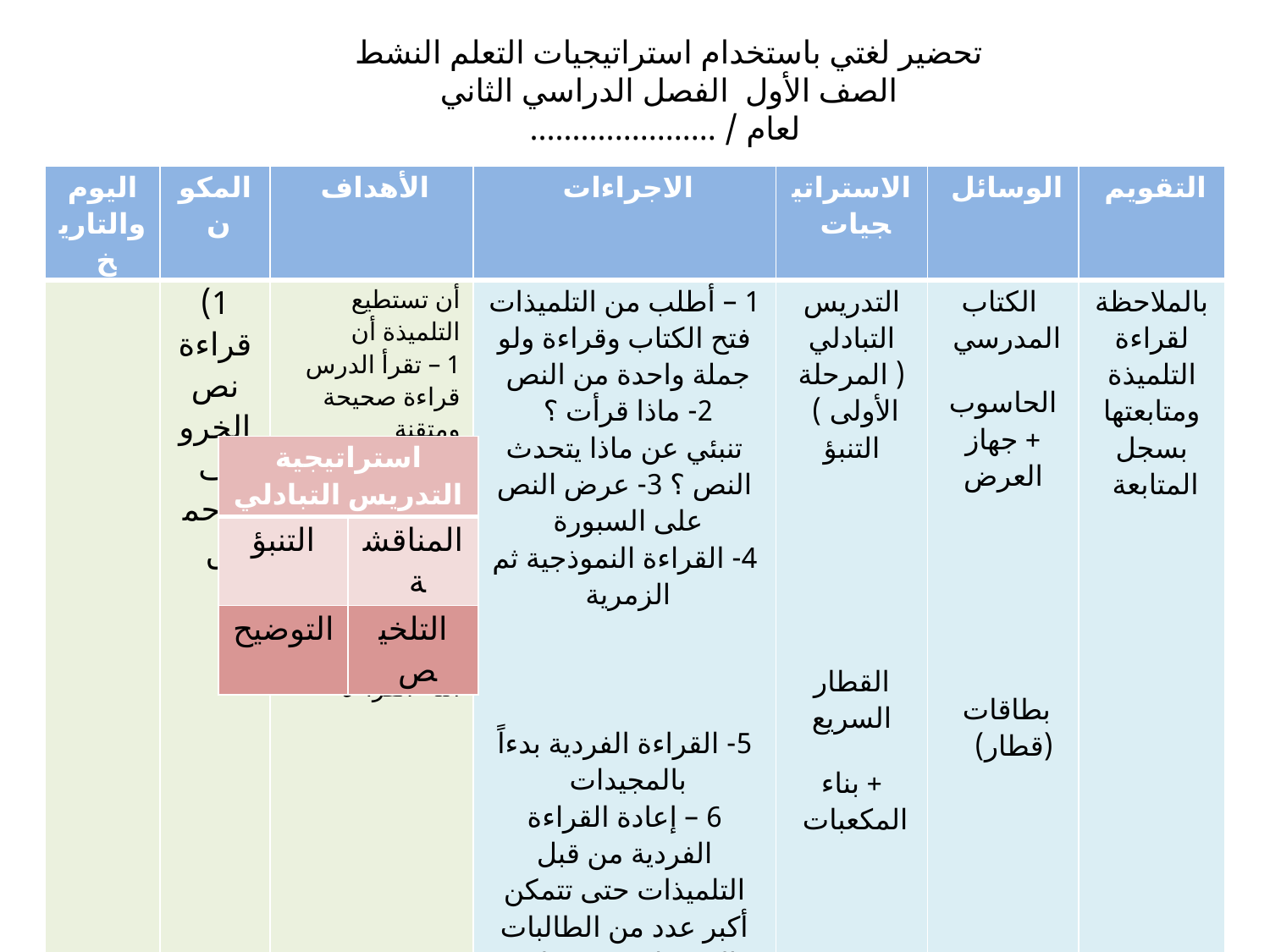

تحضير لغتي باستخدام استراتيجيات التعلم النشط
الصف الأول  الفصل الدراسي الثاني  لعام / ......................

| اليوم والتاريخ | المكون | الأهداف | الاجراءات | الاستراتيجيات | الوسائل | التقويم |
| --- | --- | --- | --- | --- | --- | --- |
|  | 1) قراءة نص الخروف الأحمق | أن تستطيع التلميذة أن 1 – تقرأ الدرس قراءة صحيحة ومتقنة 2 – تصوب الخطأ الذي تقع فيه زميلاتها 3- تحرص على الملاحظة الجيدة 4 – تحرص على التلوين الصوتي أثناء القراءة | 1 – أطلب من التلميذات فتح الكتاب وقراءة ولو جملة واحدة من النص 2- ماذا قرأت ؟ تنبئي عن ماذا يتحدث النص ؟ 3- عرض النص على السبورة 4- القراءة النموذجية ثم الزمرية 5- القراءة الفردية بدءاً بالمجيدات 6 – إعادة القراءة الفردية من قبل التلميذات حتى تتمكن أكبر عدد من الطالبات المجيدات من قراءة النص | التدريس التبادلي ( المرحلة الأولى ) التنبؤ القطار السريع + بناء المكعبات | الكتاب المدرسي الحاسوب + جهاز العرض بطاقات (قطار) | بالملاحظة لقراءة التلميذة ومتابعتها بسجل المتابعة |
| استراتيجية التدريس التبادلي |  |
| --- | --- |
| التنبؤ | المناقشة |
| التوضيح | التلخيص |